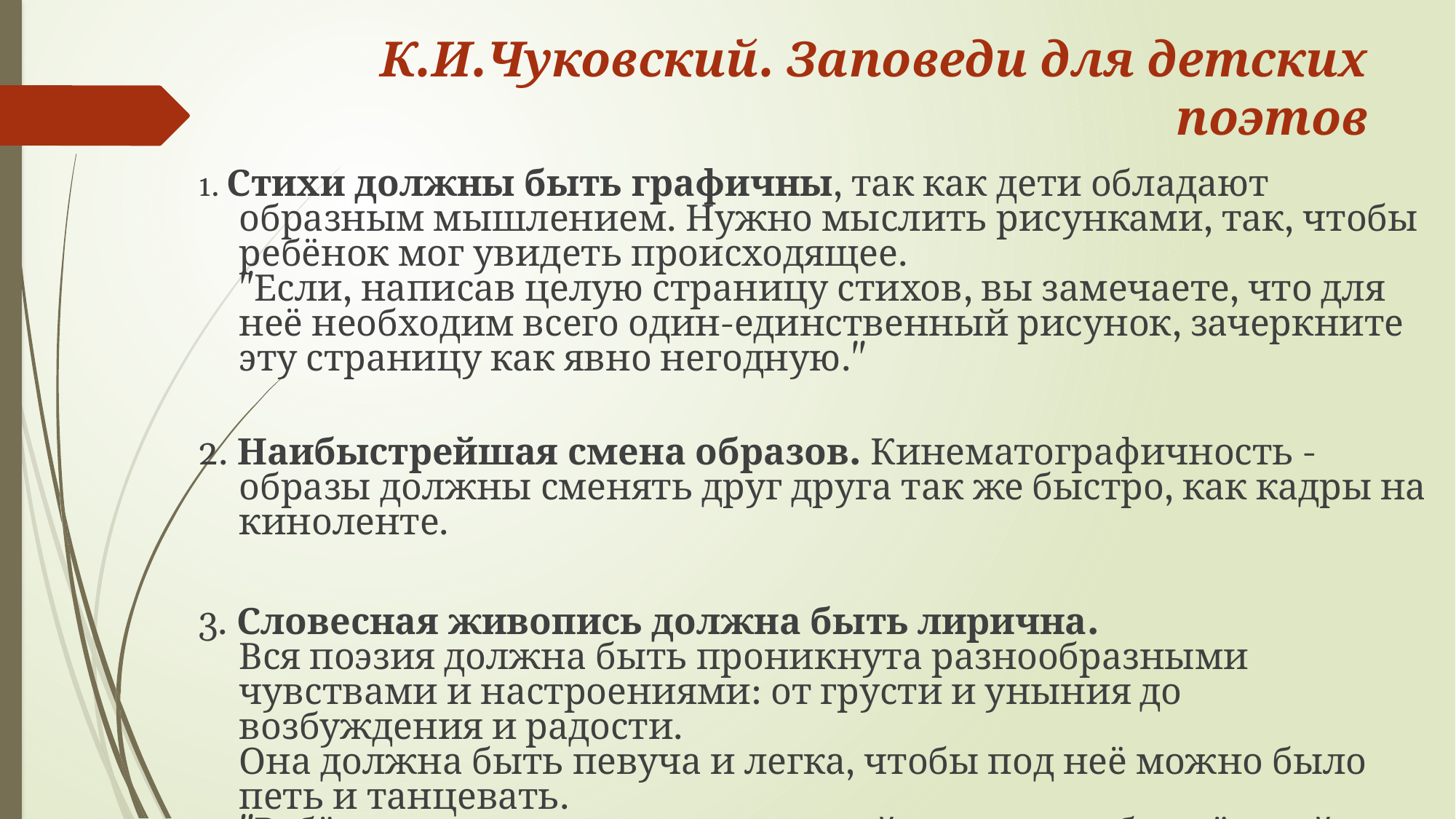

# К.И.Чуковский. Заповеди для детских поэтов
1. Стихи должны быть графичны, так как дети обладают образным мышлением. Нужно мыслить рисунками, так, чтобы ребёнок мог увидеть происходящее. 
"Если, написав целую страницу стихов, вы замечаете, что для неё необходим всего один-единственный рисунок, зачеркните эту страницу как явно негодную."
2. Наибыстрейшая смена образов. Кинематографичность - образы должны сменять друг друга так же быстро, как кадры на киноленте.

3. Словесная живопись должна быть лирична. 
Вся поэзия должна быть проникнута разнообразными чувствами и настроениями: от грусти и уныния до возбуждения и радости. 
Она должна быть певуча и легка, чтобы под неё можно было петь и танцевать. 
"Ребёнку мало видеть тот или иной эпизод, изображённый в стихах, ему нужно, чтобы в этих стихах были песня и пляска".